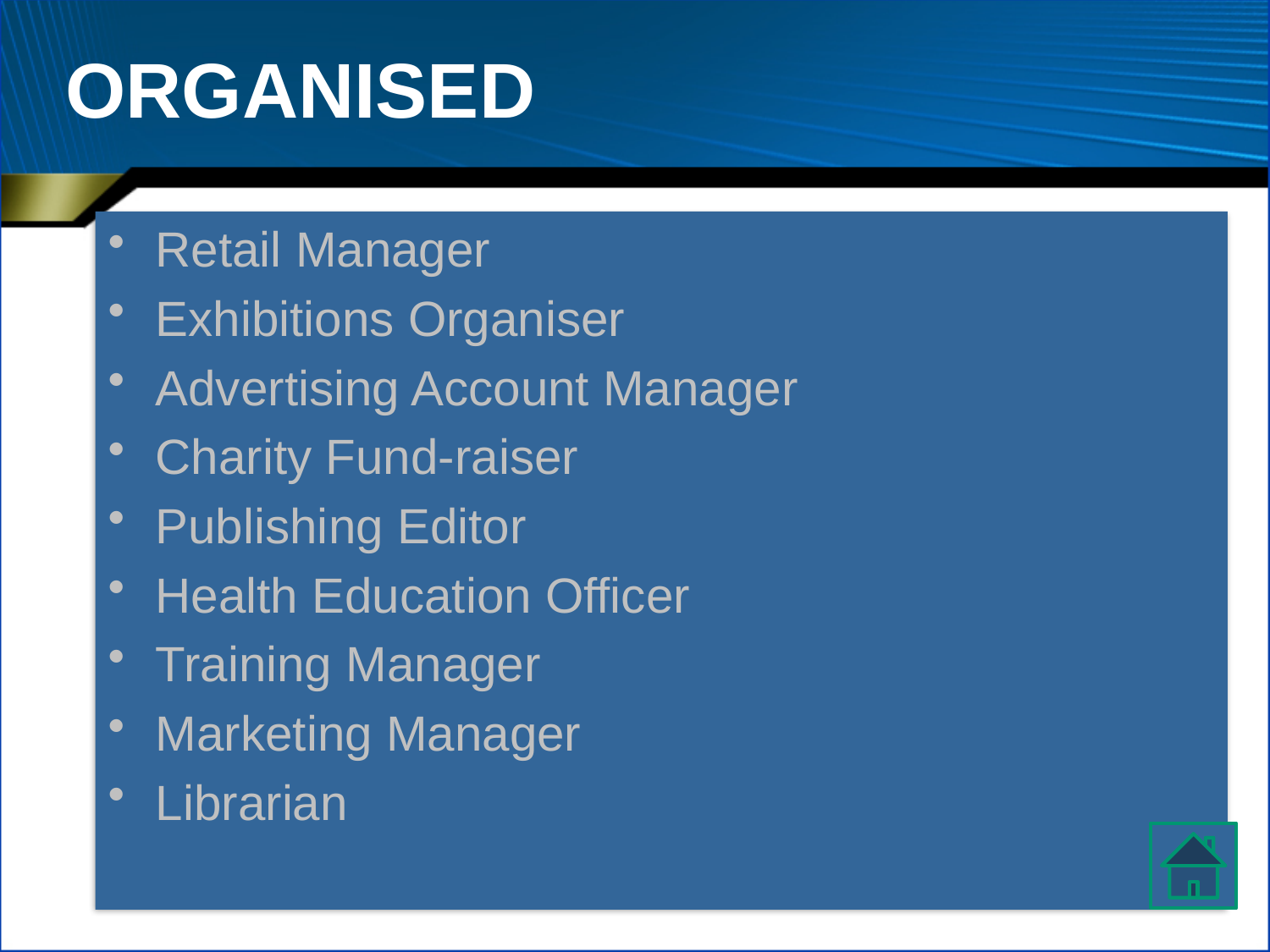

# ORGANISED
Retail Manager
Exhibitions Organiser
Advertising Account Manager
Charity Fund-raiser
Publishing Editor
Health Education Officer
Training Manager
Marketing Manager
Librarian